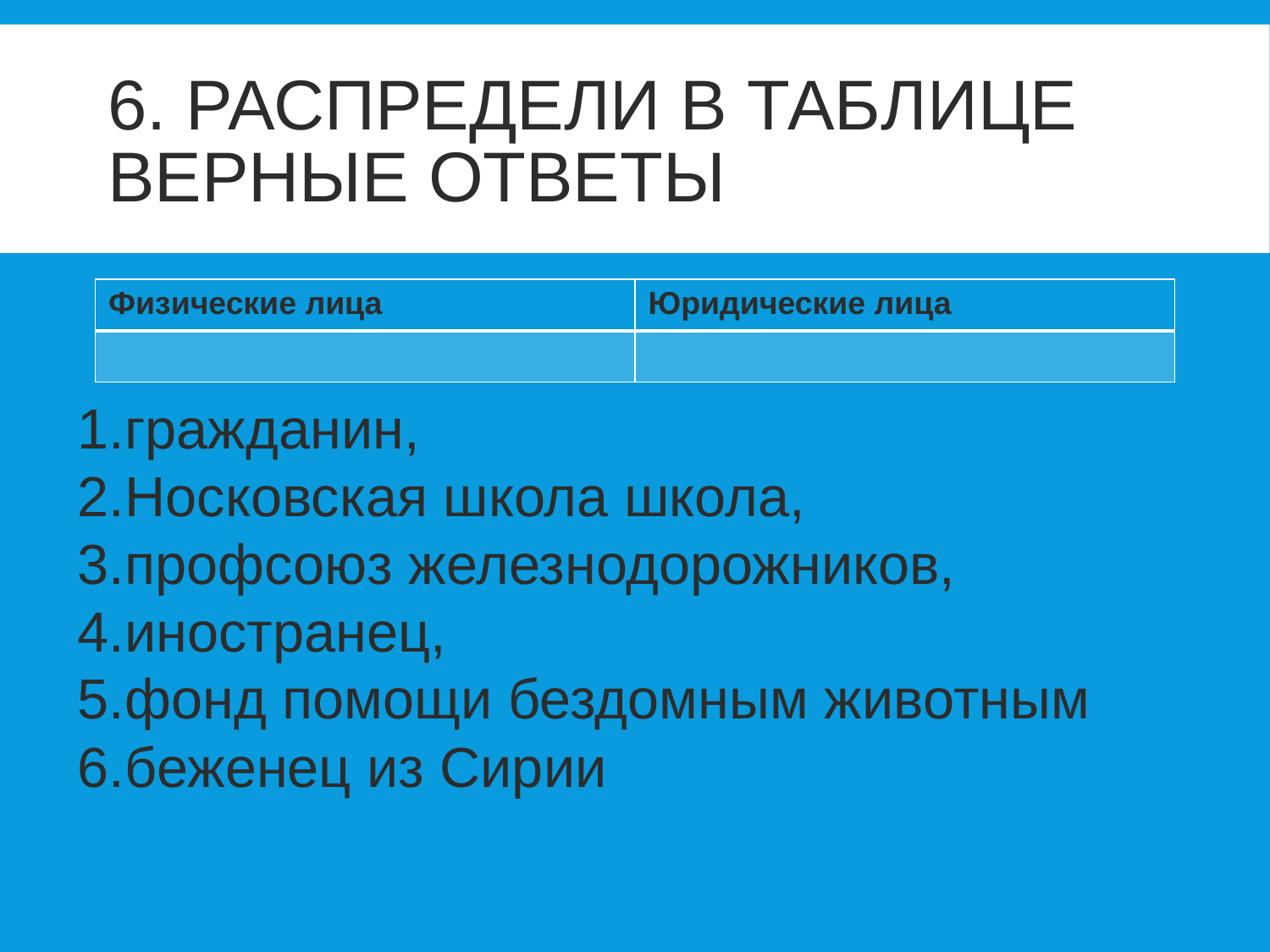

# 6. Распредели в таблице верные ответы
| Физические лица | Юридические лица |
| --- | --- |
|  |  |
гражданин,
Носковская школа школа,
профсоюз железнодорожников,
иностранец,
фонд помощи бездомным животным
беженец из Сирии